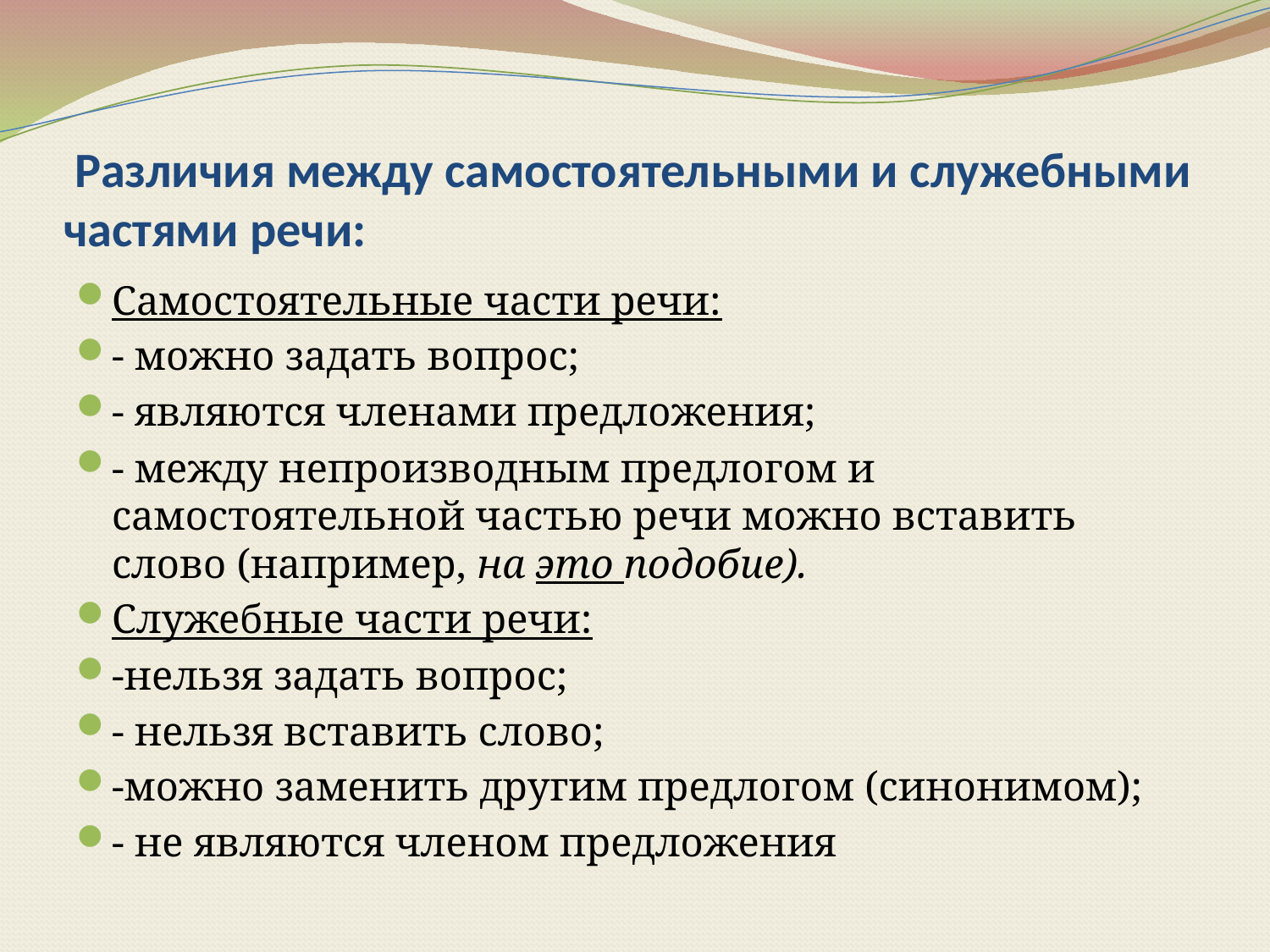

# Различия между самостоятельными и служебными частями речи:
Самостоятельные части речи:
- можно задать вопрос;
- являются членами предложения;
- между непроизводным предлогом и самостоятельной частью речи можно вставить слово (например, на это подобие).
Служебные части речи:
-нельзя задать вопрос;
- нельзя вставить слово;
-можно заменить другим предлогом (синонимом);
- не являются членом предложения